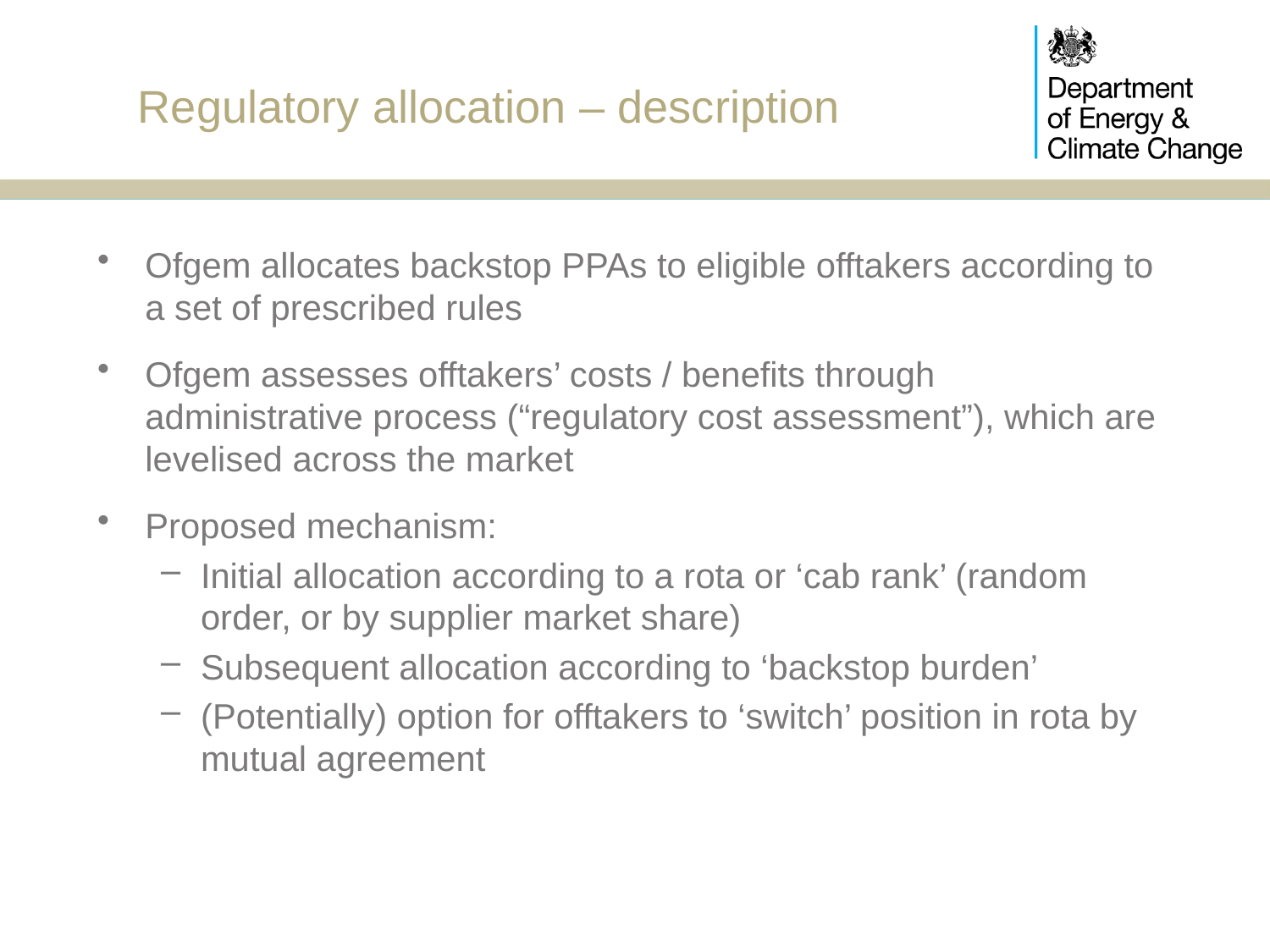

# Regulatory allocation – description
Ofgem allocates backstop PPAs to eligible offtakers according to a set of prescribed rules
Ofgem assesses offtakers’ costs / benefits through administrative process (“regulatory cost assessment”), which are levelised across the market
Proposed mechanism:
Initial allocation according to a rota or ‘cab rank’ (random order, or by supplier market share)
Subsequent allocation according to ‘backstop burden’
(Potentially) option for offtakers to ‘switch’ position in rota by mutual agreement